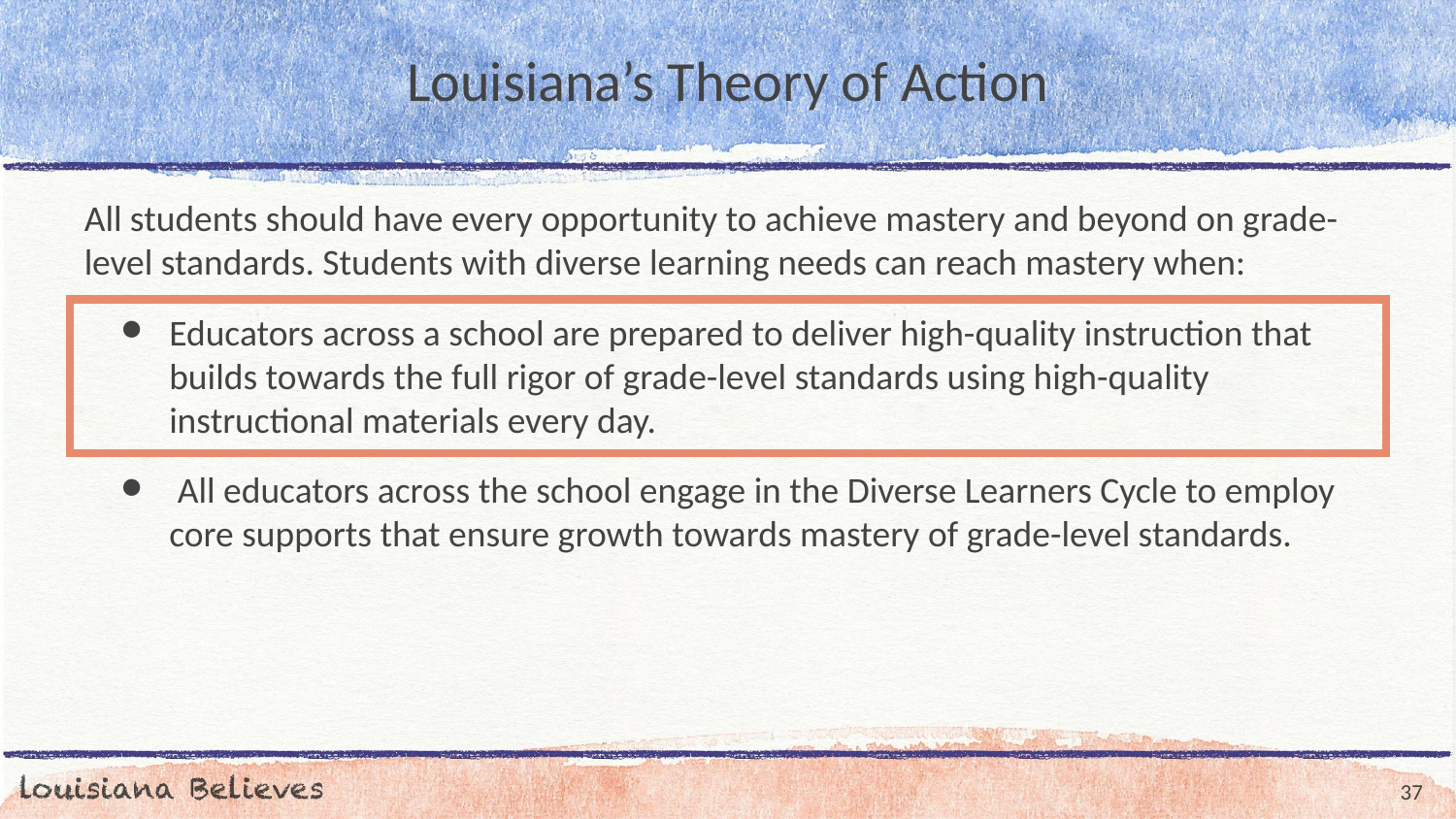

# Louisiana’s Theory of Action
All students should have every opportunity to achieve mastery and beyond on grade-level standards. Students with diverse learning needs can reach mastery when:
Educators across a school are prepared to deliver high-quality instruction that builds towards the full rigor of grade-level standards using high-quality instructional materials every day.
 All educators across the school engage in the Diverse Learners Cycle to employ core supports that ensure growth towards mastery of grade-level standards.